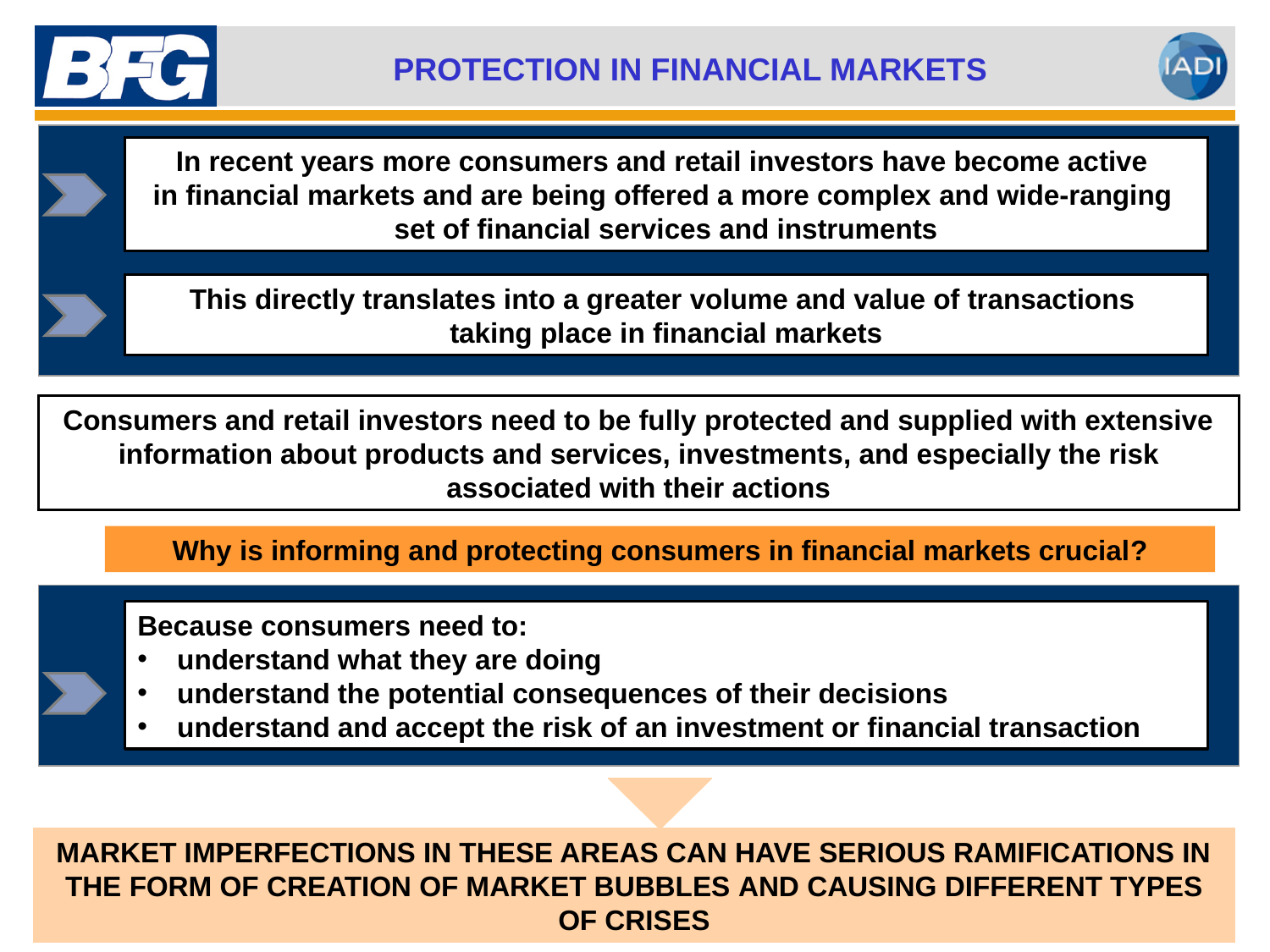

Protection in financial markets

In recent years more consumers and retail investors have become active
in financial markets and are being offered a more complex and wide-ranging
set of financial services and instruments

This directly translates into a greater volume and value of transactions
taking place in financial markets

Consumers and retail investors need to be fully protected and supplied with extensive information about products and services, investments, and especially the risk associated with their actions
Why is informing and protecting consumers in financial markets crucial?

Because consumers need to:
understand what they are doing
understand the potential consequences of their decisions
understand and accept the risk of an investment or financial transaction

Market imperfections in these areas can have serious ramifications in the form of creation of market bubbles and causing different types of crises